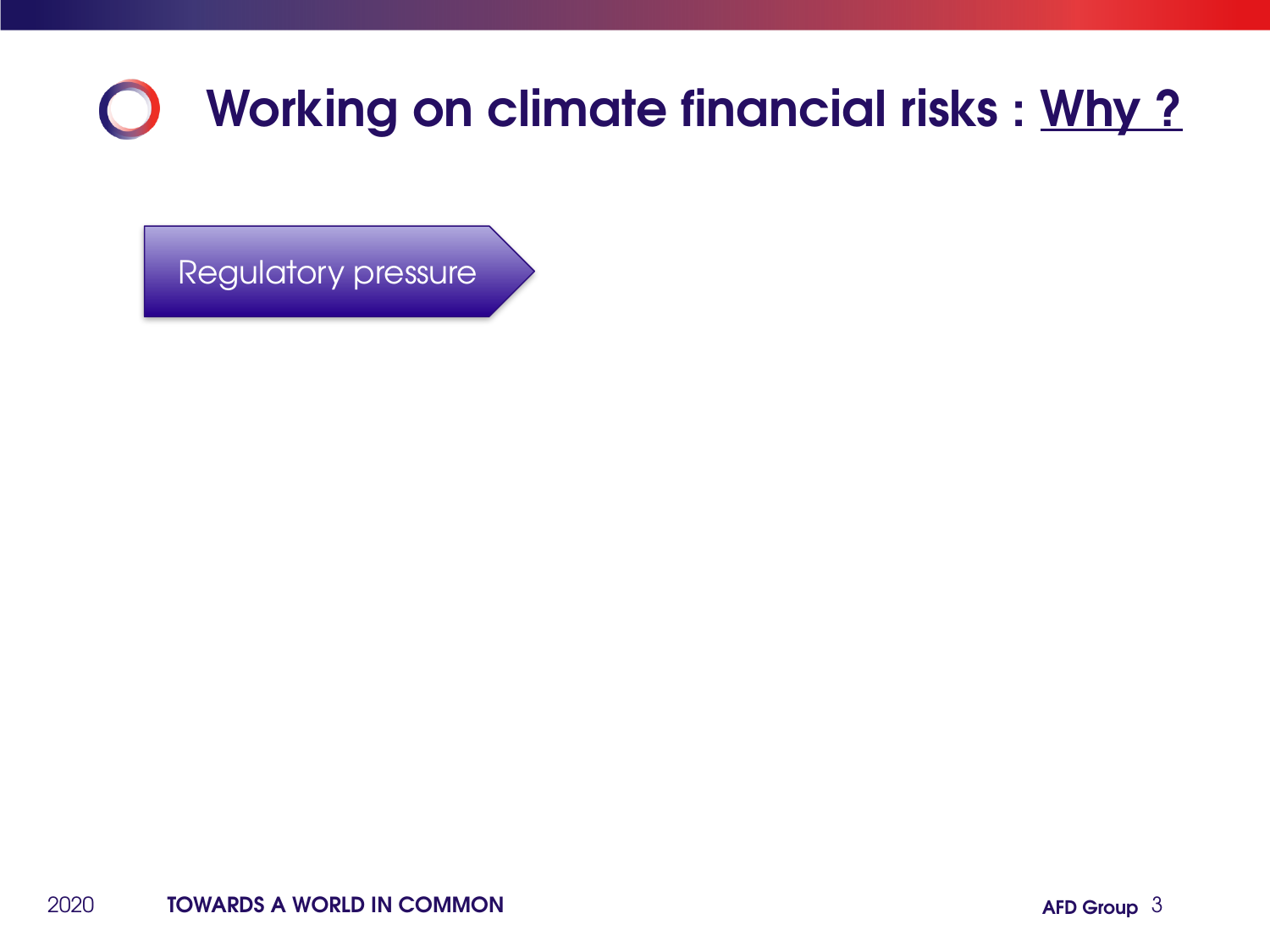

# Working on climate financial risks : Why ?

Regulatory pressure

2020
TOWARDS A WORLD IN COMMON